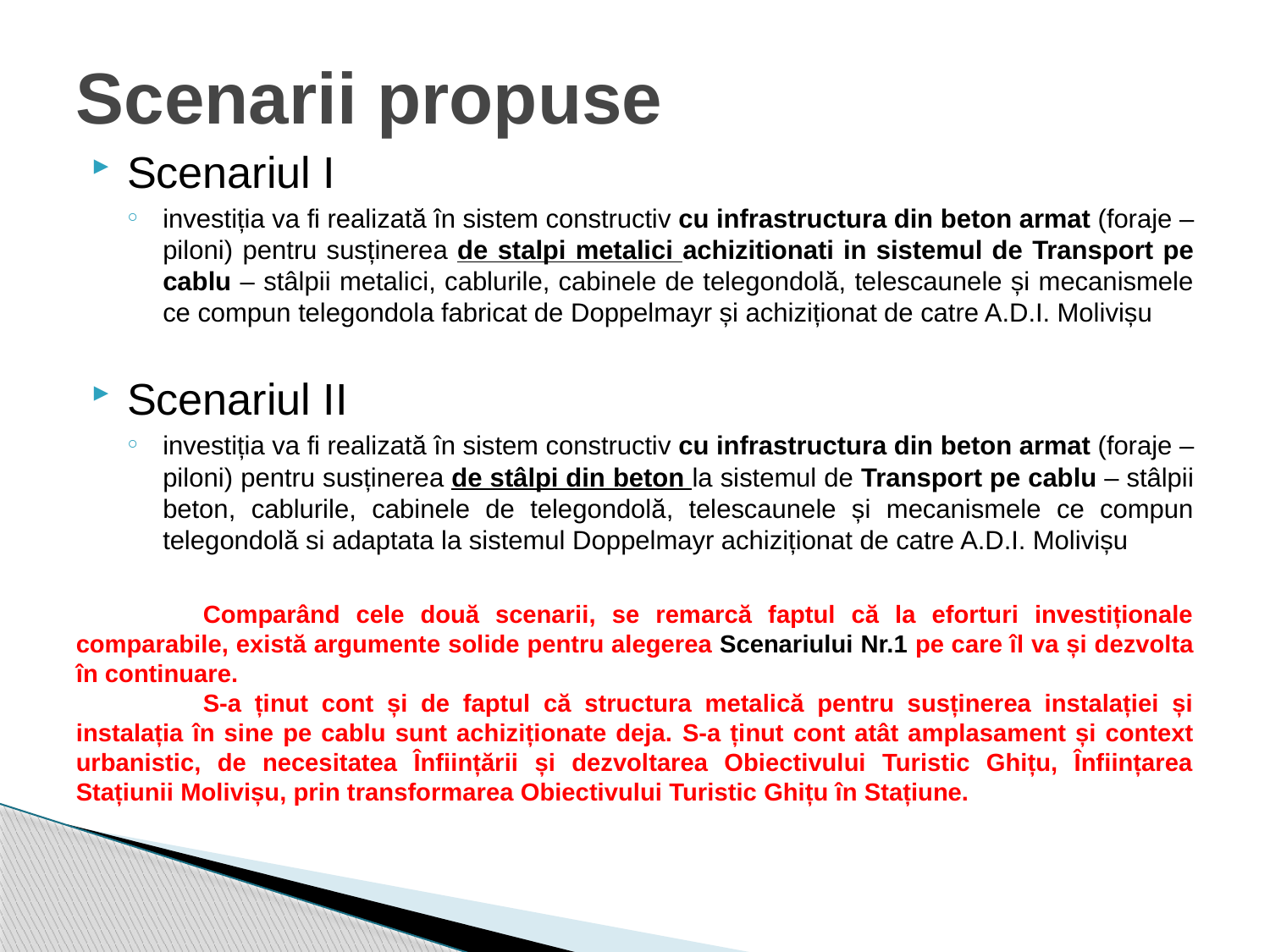

# Scenarii propuse
Scenariul I
investiția va fi realizată în sistem constructiv cu infrastructura din beton armat (foraje – piloni) pentru susținerea de stalpi metalici achizitionati in sistemul de Transport pe cablu – stâlpii metalici, cablurile, cabinele de telegondolă, telescaunele și mecanismele ce compun telegondola fabricat de Doppelmayr și achiziționat de catre A.D.I. Molivișu

Scenariul II
investiția va fi realizată în sistem constructiv cu infrastructura din beton armat (foraje – piloni) pentru susținerea de stâlpi din beton la sistemul de Transport pe cablu – stâlpii beton, cablurile, cabinele de telegondolă, telescaunele și mecanismele ce compun telegondolă si adaptata la sistemul Doppelmayr achiziționat de catre A.D.I. Molivișu
	Comparând cele două scenarii, se remarcă faptul că la eforturi investiționale comparabile, există argumente solide pentru alegerea Scenariului Nr.1 pe care îl va și dezvolta în continuare.
	S-a ținut cont și de faptul că structura metalică pentru susținerea instalației și instalația în sine pe cablu sunt achiziționate deja. S-a ținut cont atât amplasament și context urbanistic, de necesitatea Înființării și dezvoltarea Obiectivului Turistic Ghițu, Înființarea Stațiunii Molivișu, prin transformarea Obiectivului Turistic Ghițu în Stațiune.